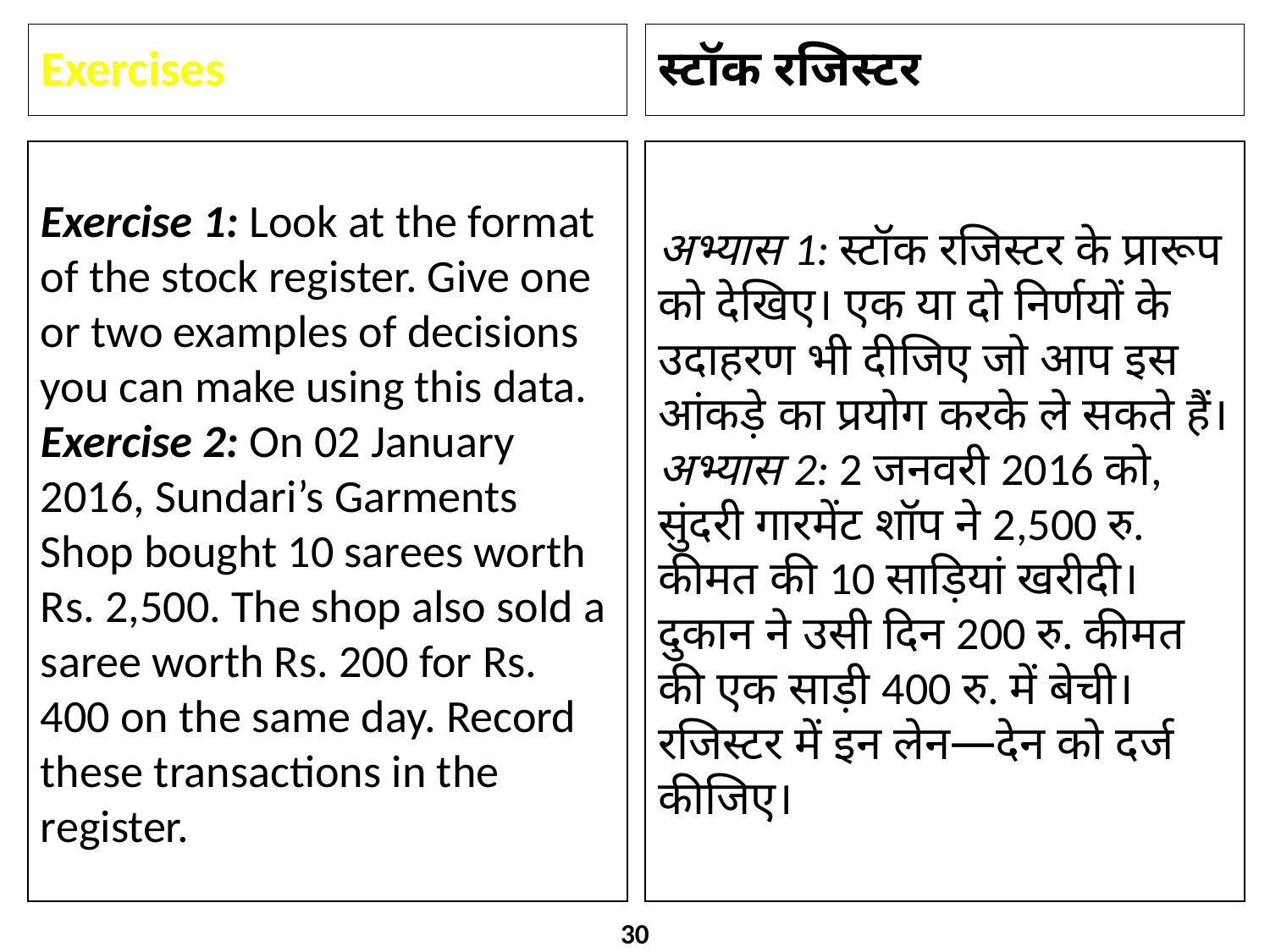

# Exercises
स्टॉक रजिस्टर
Exercise 1: Look at the format of the stock register. Give one or two examples of decisions you can make using this data.
Exercise 2: On 02 January 2016, Sundari’s Garments Shop bought 10 sarees worth Rs. 2,500. The shop also sold a saree worth Rs. 200 for Rs. 400 on the same day. Record these transactions in the register.
अभ्यास 1: स्टॉक रजिस्टर के प्रारूप को देखिए। एक या दो निर्णयों के उदाहरण भी दीजिए जो आप इस आंकड़े का प्रयोग करके ले सकते हैं।
अभ्यास 2: 2 जनवरी 2016 को, सुंदरी गारमेंट शॉप ने 2,500 रु. कीमत की 10 साड़ियां खरीदी। दुकान ने उसी दिन 200 रु. कीमत की एक साड़ी 400 रु. में बेची। रजिस्टर में इन लेन—देन को दर्ज कीजिए।
30